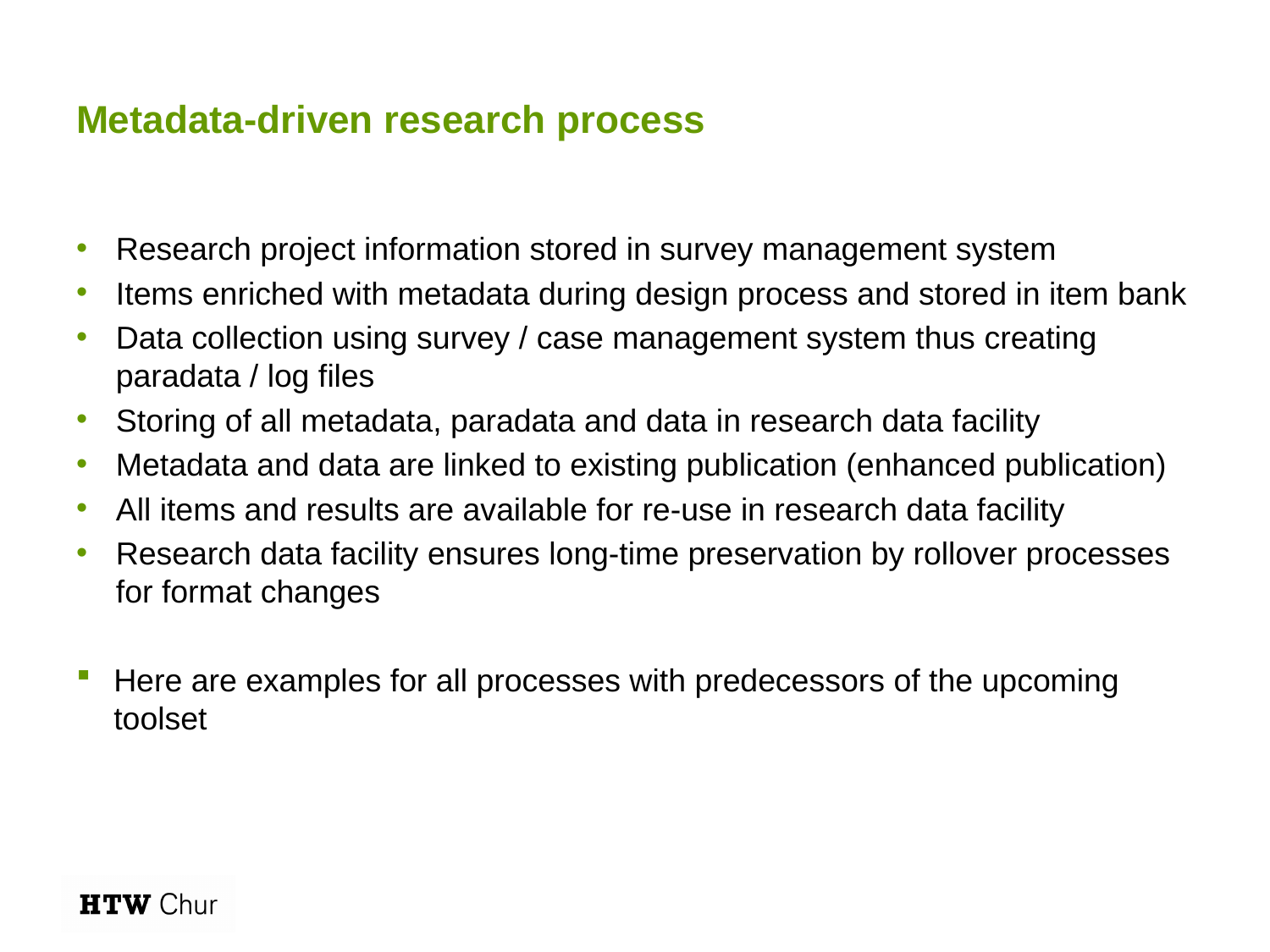

# Metadata-driven research process
Research project information stored in survey management system
Items enriched with metadata during design process and stored in item bank
Data collection using survey / case management system thus creating paradata / log files
Storing of all metadata, paradata and data in research data facility
Metadata and data are linked to existing publication (enhanced publication)
All items and results are available for re-use in research data facility
Research data facility ensures long-time preservation by rollover processes for format changes

Here are examples for all processes with predecessors of the upcoming toolset